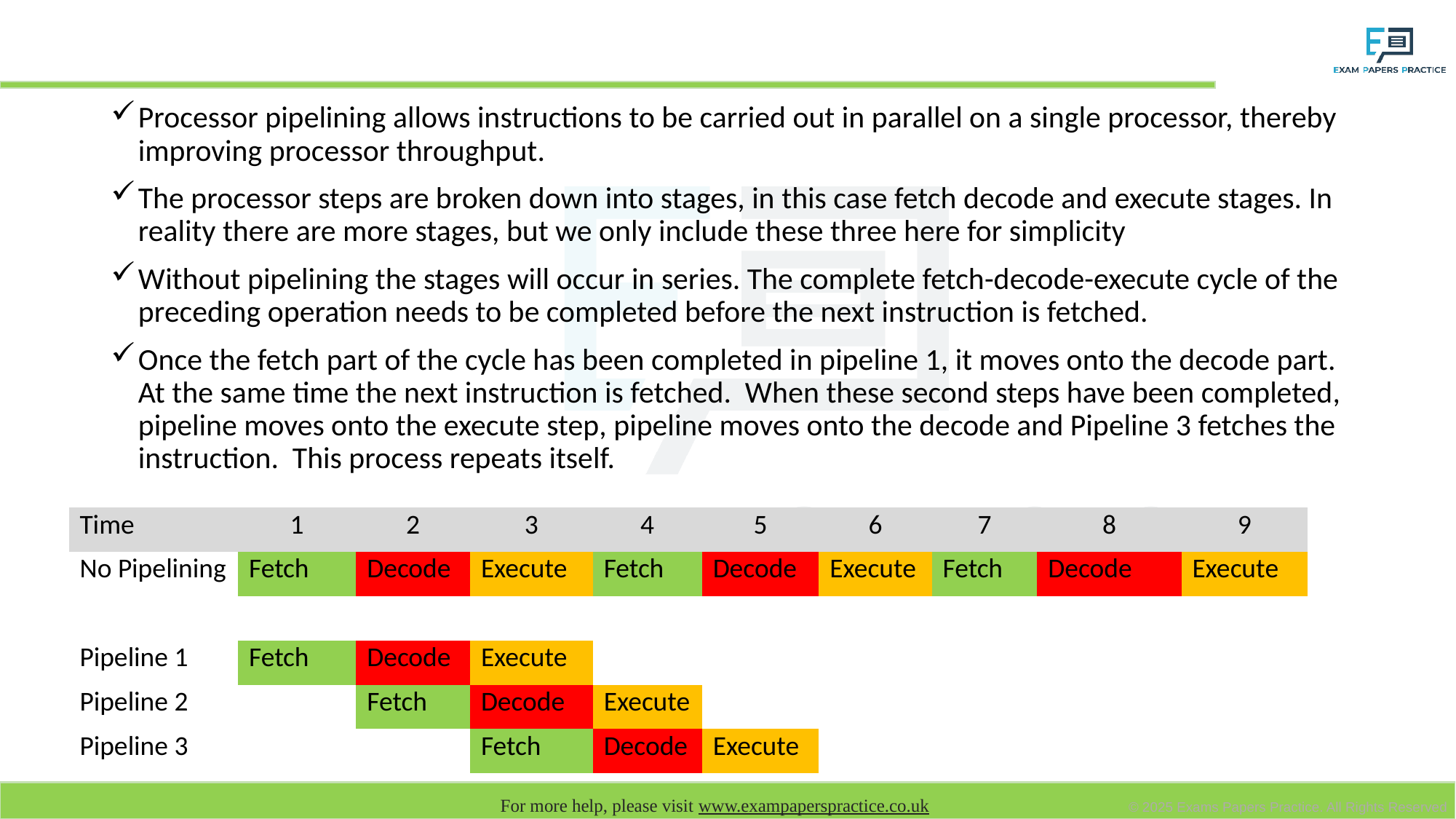

# Processor pipelining
Processor pipelining allows instructions to be carried out in parallel on a single processor, thereby improving processor throughput.
The processor steps are broken down into stages, in this case fetch decode and execute stages. In reality there are more stages, but we only include these three here for simplicity
Without pipelining the stages will occur in series. The complete fetch-decode-execute cycle of the preceding operation needs to be completed before the next instruction is fetched.
Once the fetch part of the cycle has been completed in pipeline 1, it moves onto the decode part.  At the same time the next instruction is fetched.  When these second steps have been completed, pipeline moves onto the execute step, pipeline moves onto the decode and Pipeline 3 fetches the instruction.  This process repeats itself.
| Time | 1 | 2 | 3 | 4 | 5 | 6 | 7 | 8 | 9 |
| --- | --- | --- | --- | --- | --- | --- | --- | --- | --- |
| No Pipelining | Fetch | Decode | Execute | Fetch | Decode | Execute | Fetch | Decode | Execute |
|  |  |  |  |  |  |  |  |  |  |
| Pipeline 1 | Fetch | Decode | Execute |  |  |  |  |  |  |
| Pipeline 2 |  | Fetch | Decode | Execute |  |  |  |  |  |
| Pipeline 3 |  |  | Fetch | Decode | Execute |  |  |  |  |